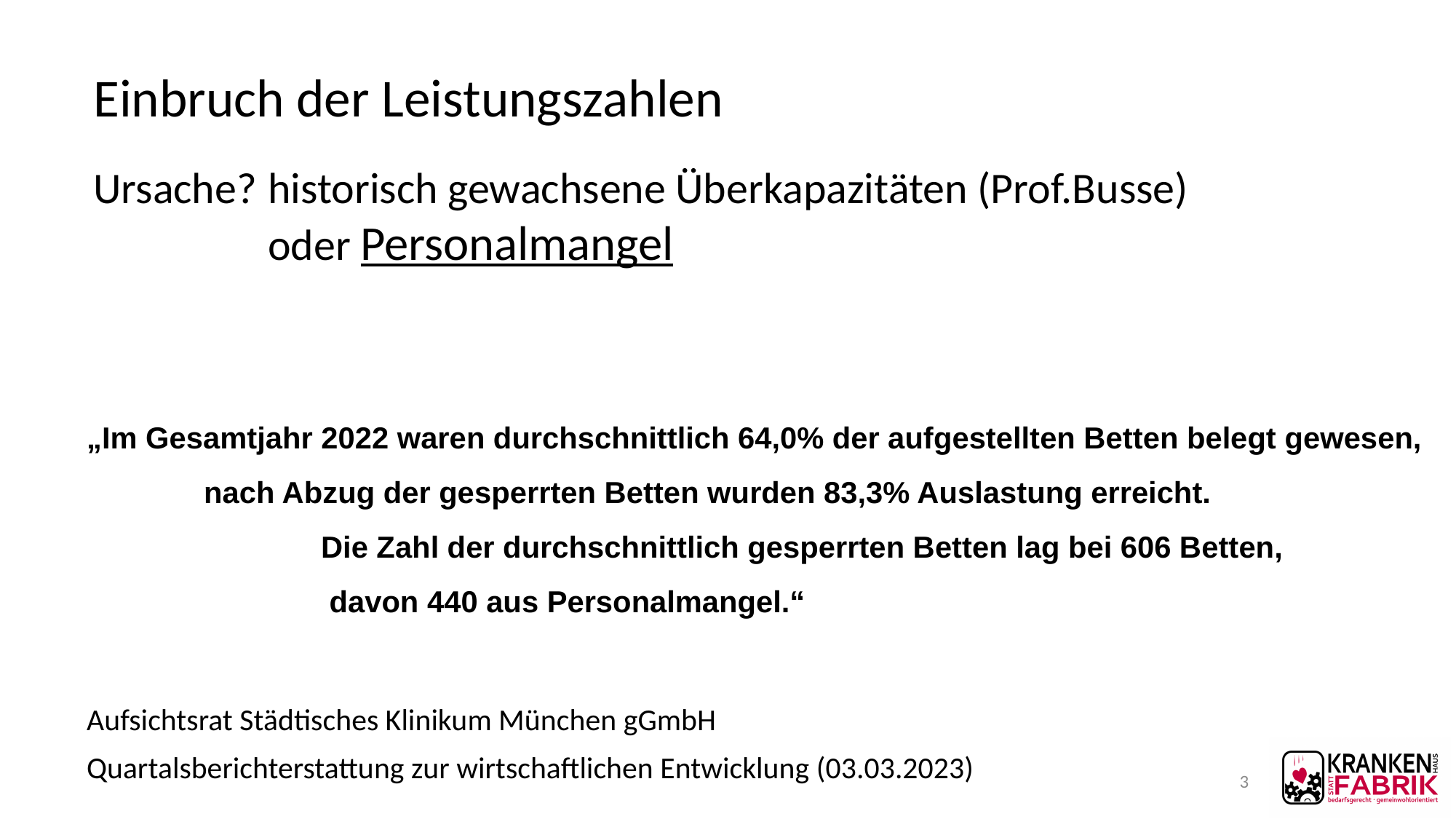

# Einbruch der Leistungszahlen a Ursache?	historisch gewachsene Überkapazitäten (Prof.Busse) oder Personalmangel

„Im Gesamtjahr 2022 waren durchschnittlich 64,0% der aufgestellten Betten belegt gewesen,               nach Abzug der gesperrten Betten wurden 83,3% Auslastung erreicht.                                                       Die Zahl der durchschnittlich gesperrten Betten lag bei 606 Betten,                                               davon 440 aus Personalmangel.“

Aufsichtsrat Städtisches Klinikum München gGmbH
Quartalsberichterstattung zur wirtschaftlichen Entwicklung (03.03.2023)

3